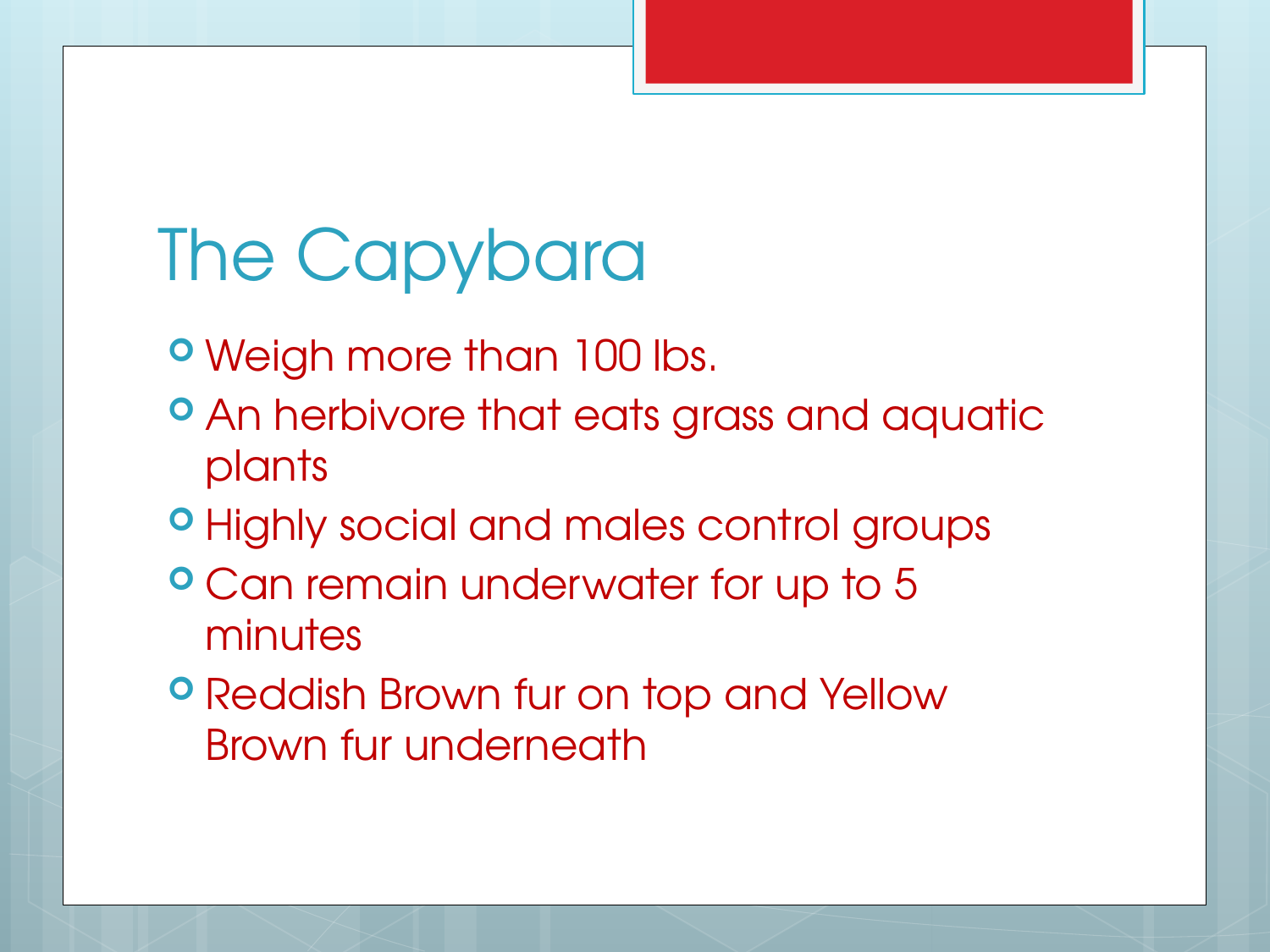

# The Capybara
Weigh more than 100 lbs.
An herbivore that eats grass and aquatic plants
Highly social and males control groups
Can remain underwater for up to 5 minutes
Reddish Brown fur on top and Yellow Brown fur underneath